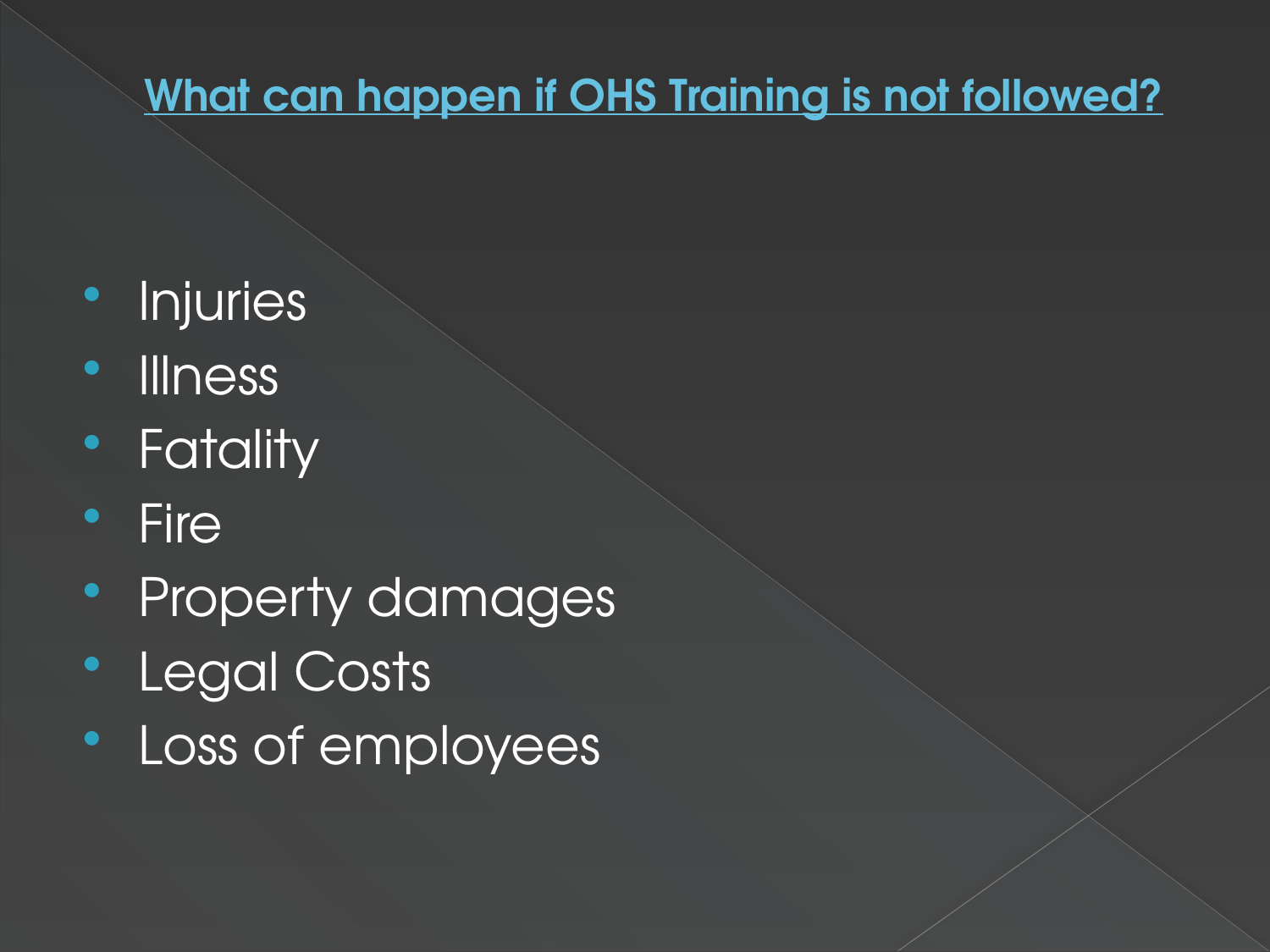

# What can happen if OHS Training is not followed?
Injuries
Illness
Fatality
Fire
Property damages
Legal Costs
Loss of employees